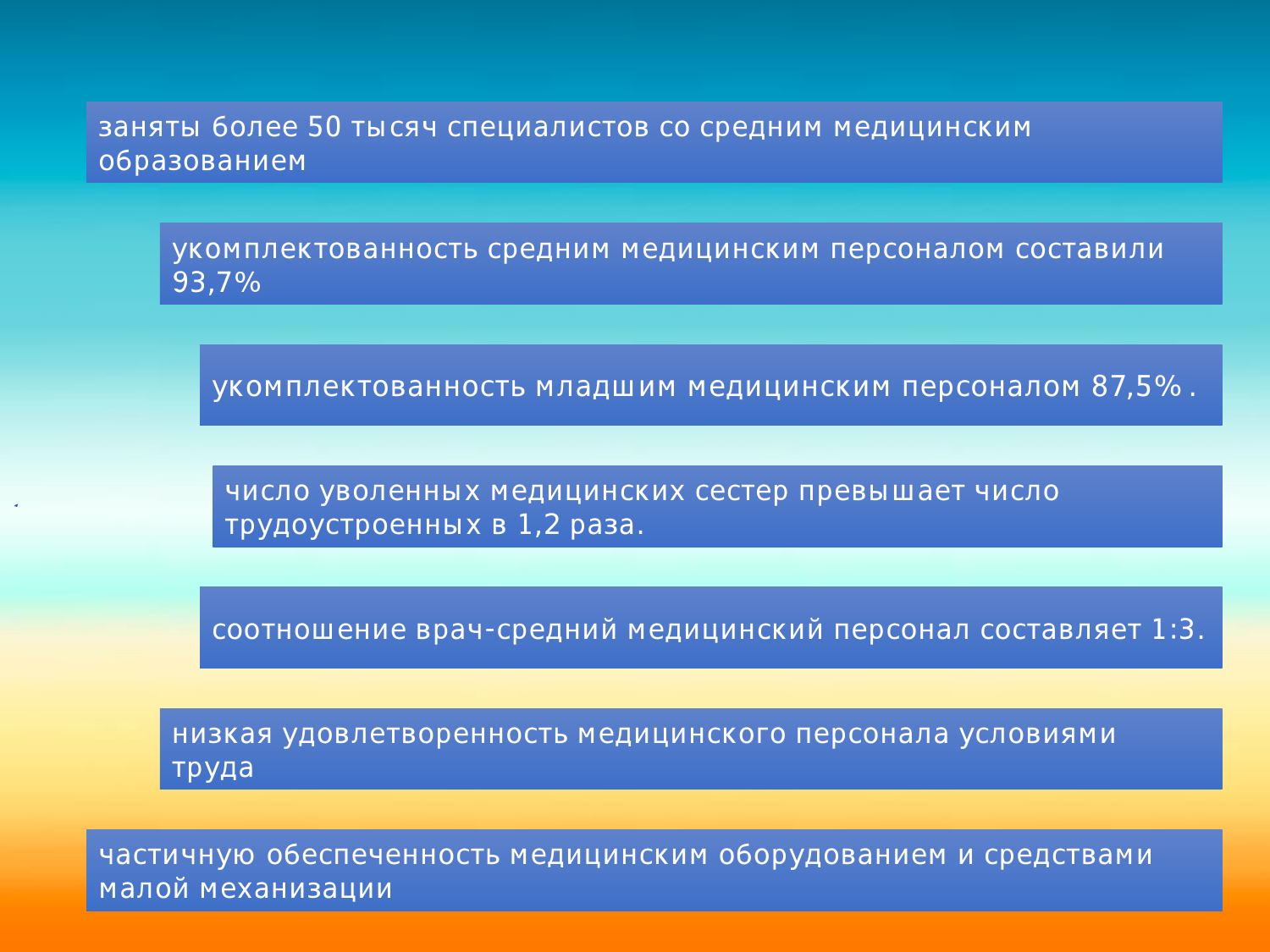

заняты более 50 тысяч специалистов со средним медицинским образованием
укомплектованность средним медицинским персоналом составили 93,7%
укомплектованность младшим медицинским персоналом 87,5%.
число уволенных медицинских сестер превышает число трудоустроенных в 1,2 раза.
соотношение врач-средний медицинский персонал составляет 1:3.
низкая удовлетворенность медицинского персонала условиями труда
частичную обеспеченность медицинским оборудованием и средствами малой механизации